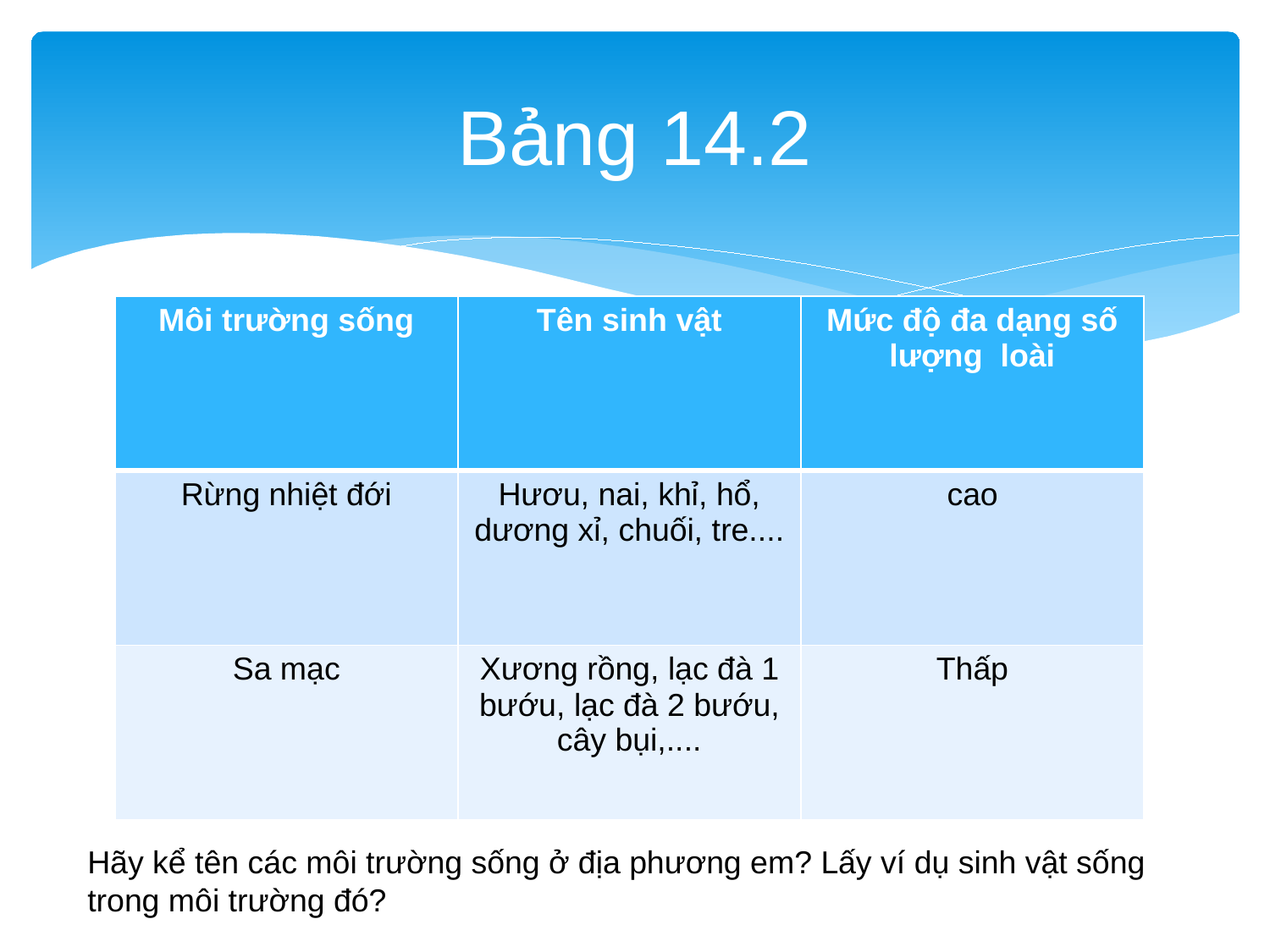

# Bảng 14.2
| Môi trường sống | Tên sinh vật | Mức độ đa dạng số lượng loài |
| --- | --- | --- |
| Rừng nhiệt đới | Hươu, nai, khỉ, hổ, dương xỉ, chuối, tre.... | cao |
| Sa mạc | Xương rồng, lạc đà 1 bướu, lạc đà 2 bướu, cây bụi,.... | Thấp |
Hãy kể tên các môi trường sống ở địa phương em? Lấy ví dụ sinh vật sống trong môi trường đó?